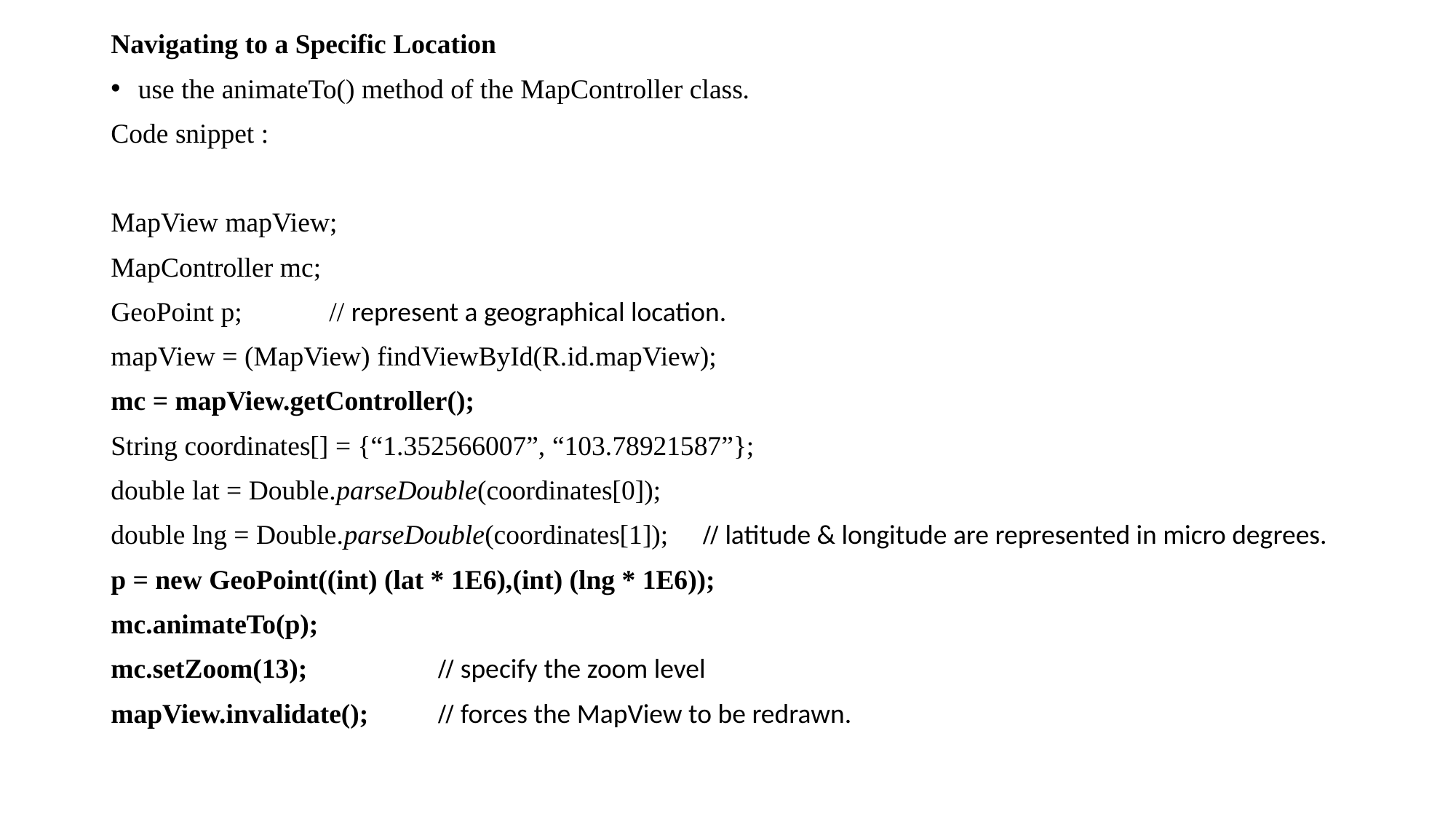

Navigating to a Specific Location
use the animateTo() method of the MapController class.
Code snippet :

MapView mapView;
MapController mc;
GeoPoint p;	// represent a geographical location.
mapView = (MapView) findViewById(R.id.mapView);
mc = mapView.getController();
String coordinates[] = {“1.352566007”, “103.78921587”};
double lat = Double.parseDouble(coordinates[0]);
double lng = Double.parseDouble(coordinates[1]);     // latitude & longitude are represented in micro degrees.
p = new GeoPoint((int) (lat * 1E6),(int) (lng * 1E6));
mc.animateTo(p);
mc.setZoom(13);		// specify the zoom level
mapView.invalidate();	// forces the MapView to be redrawn.